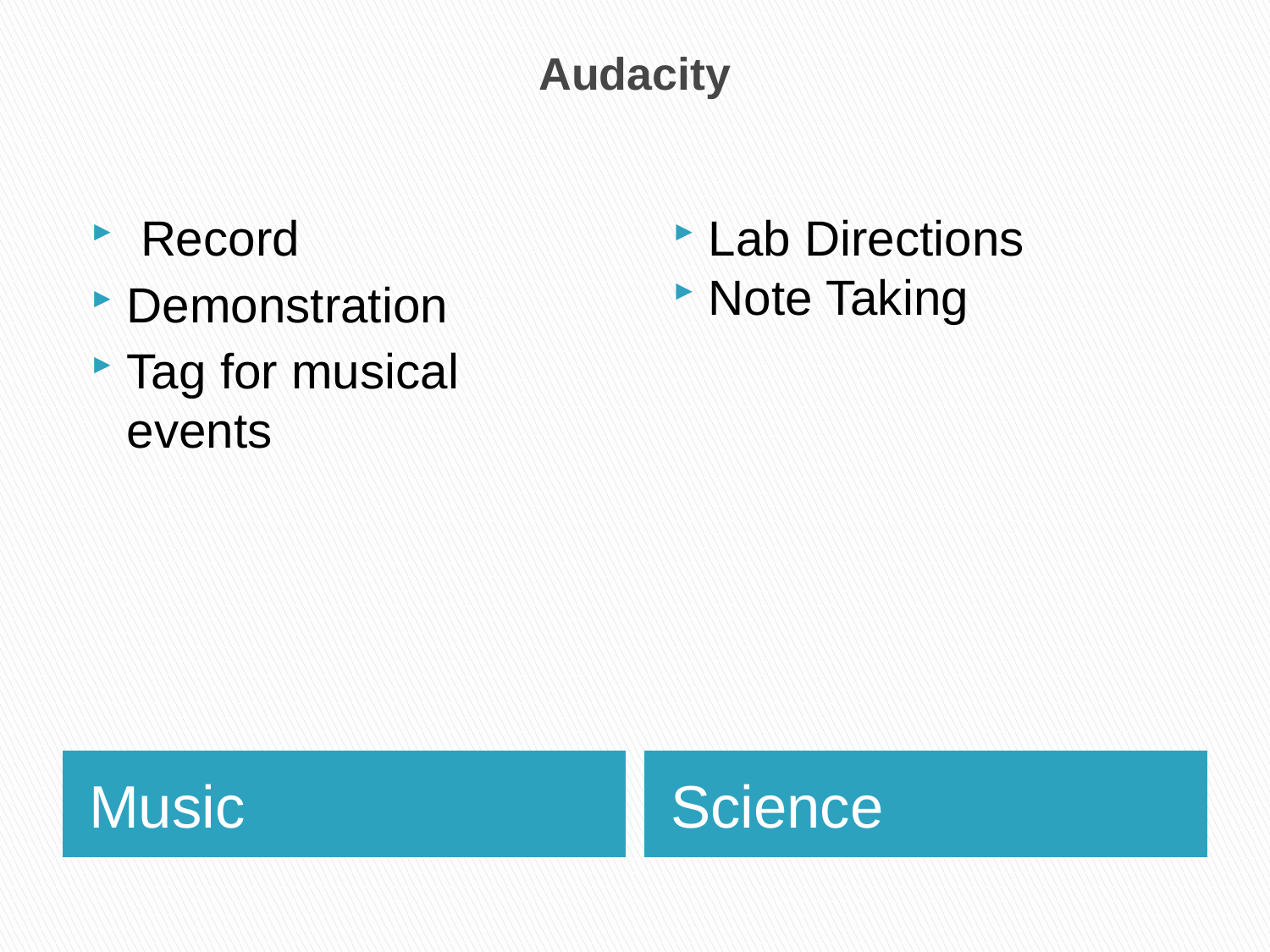

# Audacity
 Record
Demonstration
Tag for musical events
Lab Directions
Note Taking
Music
Science